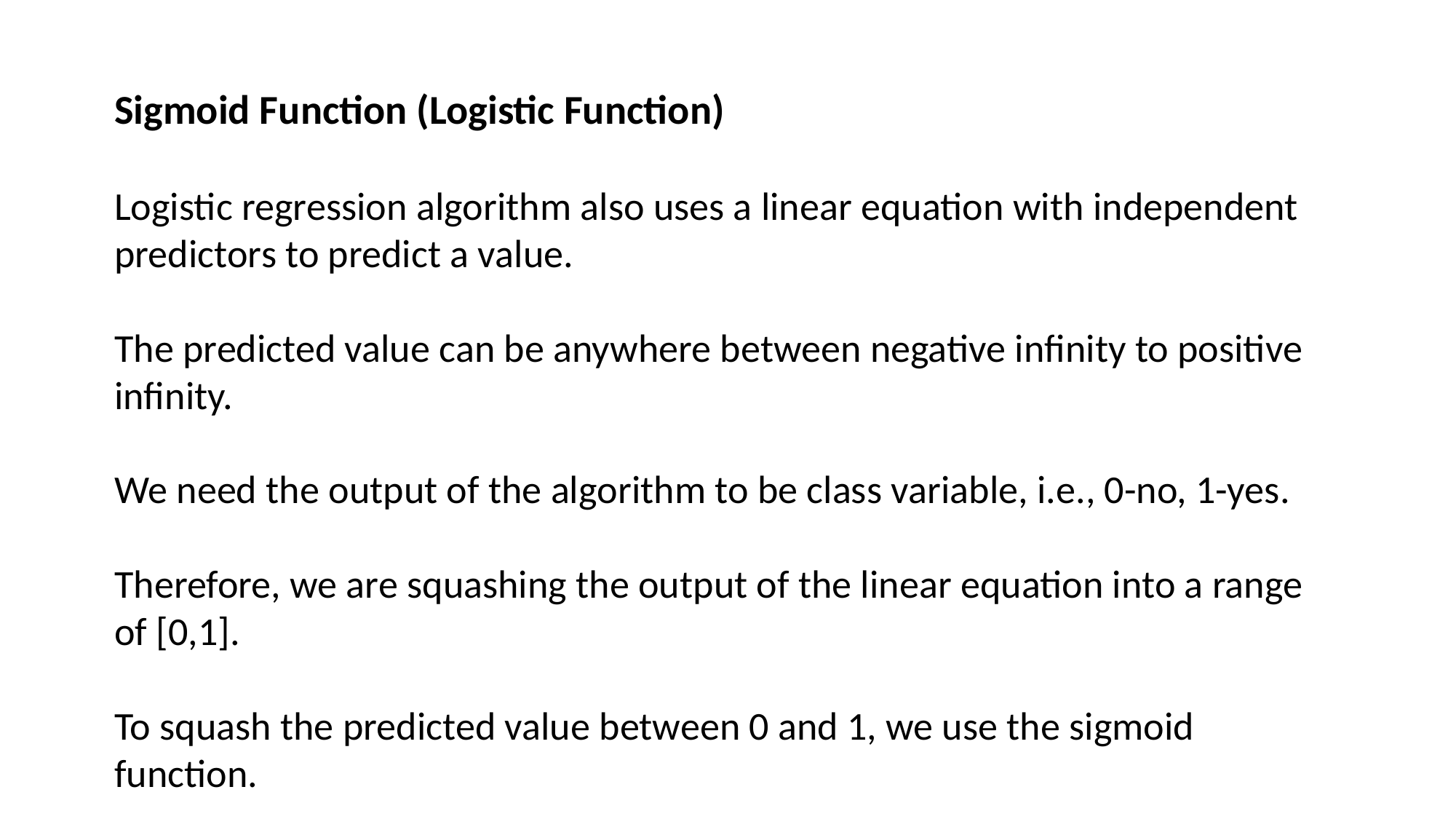

Sigmoid Function (Logistic Function)
Logistic regression algorithm also uses a linear equation with independent predictors to predict a value.

The predicted value can be anywhere between negative infinity to positive infinity.

We need the output of the algorithm to be class variable, i.e., 0-no, 1-yes.

Therefore, we are squashing the output of the linear equation into a range of [0,1].

To squash the predicted value between 0 and 1, we use the sigmoid function.